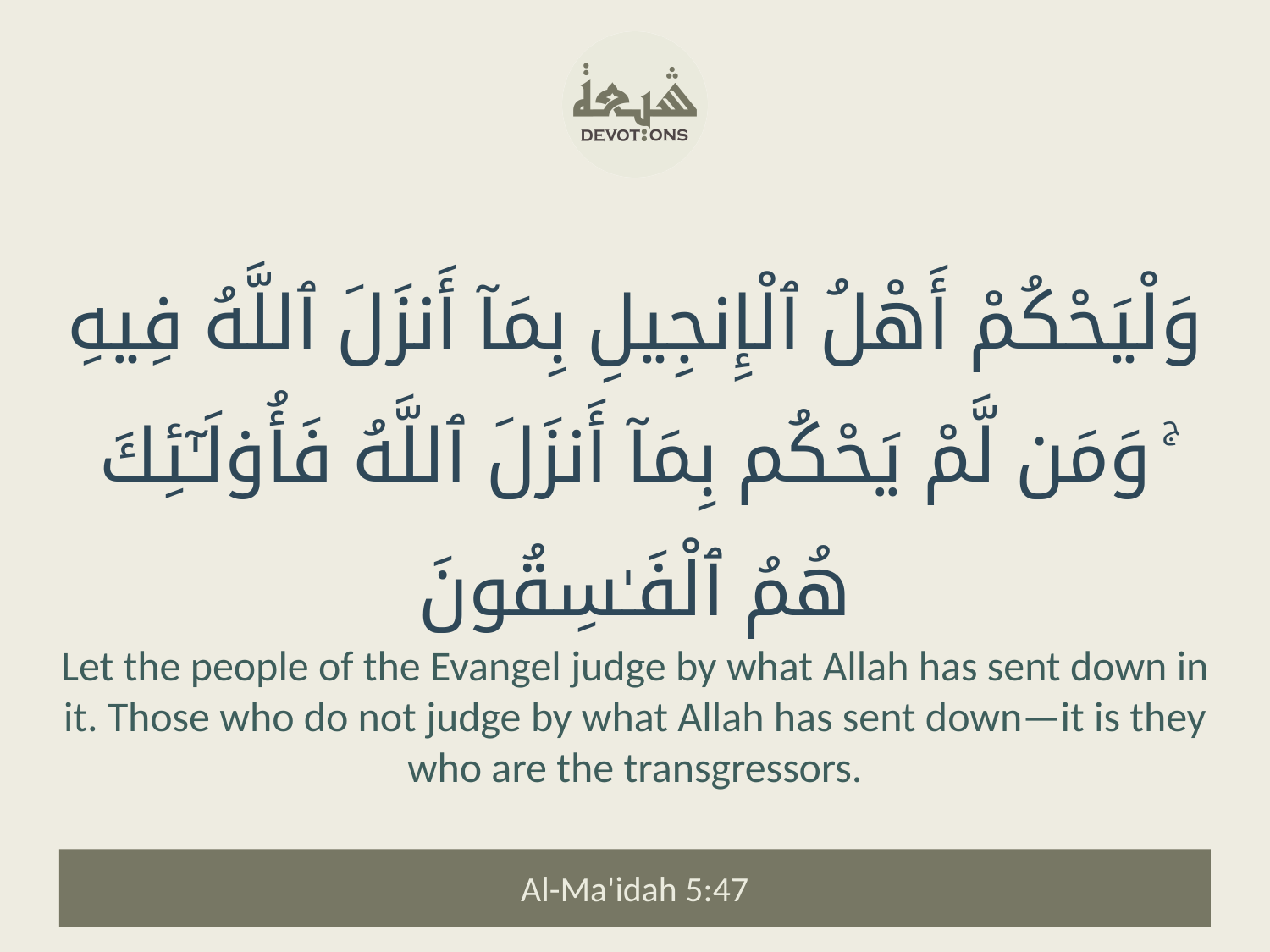

وَلْيَحْكُمْ أَهْلُ ٱلْإِنجِيلِ بِمَآ أَنزَلَ ٱللَّهُ فِيهِ ۚ وَمَن لَّمْ يَحْكُم بِمَآ أَنزَلَ ٱللَّهُ فَأُو۟لَـٰٓئِكَ هُمُ ٱلْفَـٰسِقُونَ
Let the people of the Evangel judge by what Allah has sent down in it. Those who do not judge by what Allah has sent down—it is they who are the transgressors.
Al-Ma'idah 5:47